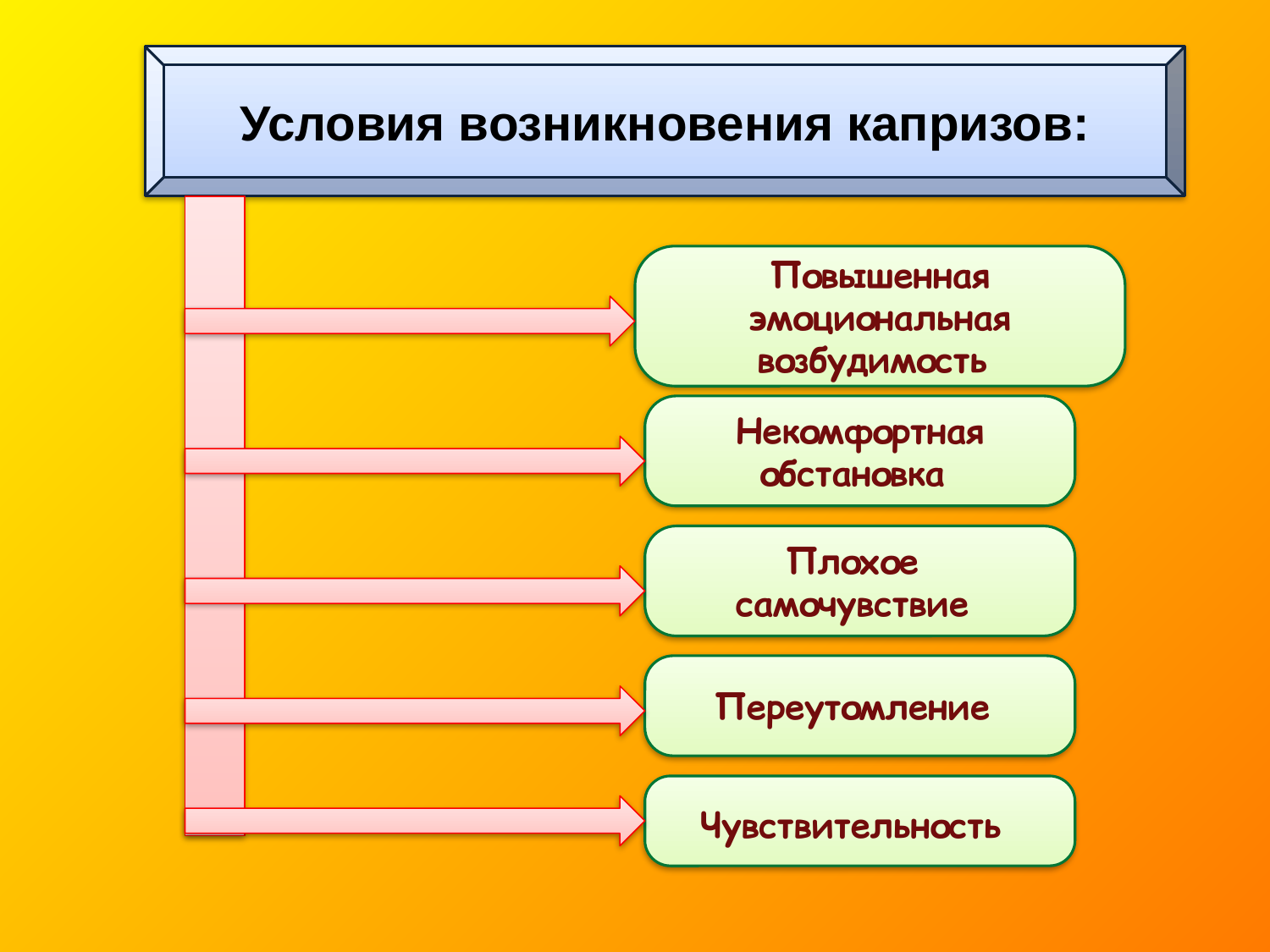

Условия возникновения капризов:

Повышенная эмоциональная возбудимость

Некомфортная обстановка

Плохое  самочувствие

Переутомление

Чувствительность